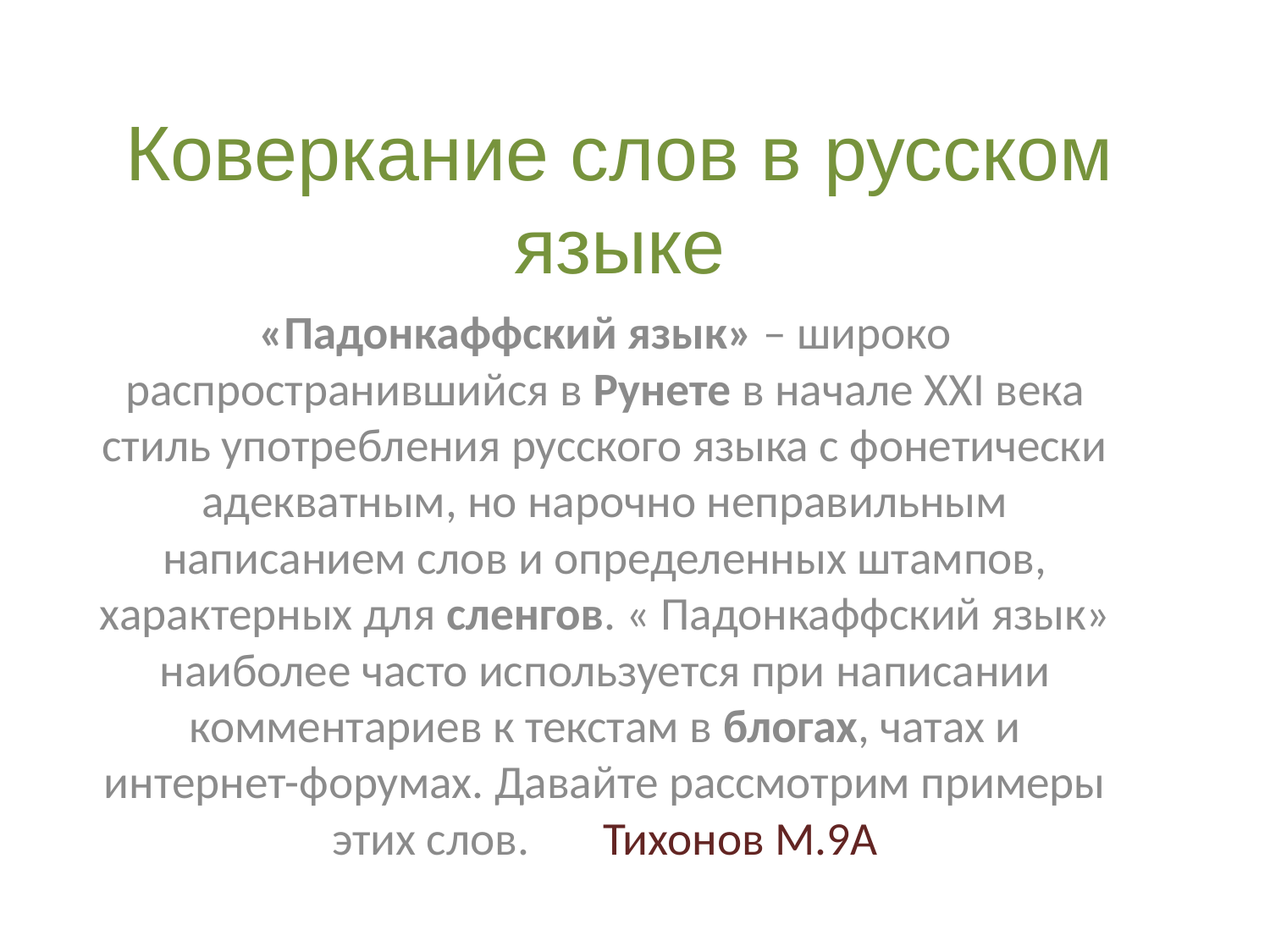

# Коверкание слов в русском языке
«Падонкаффский язык» – широко распространившийся в Рунете в начале XXI века стиль употребления русского языка с фонетически адекватным, но нарочно неправильным написанием слов и определенных штампов, характерных для сленгов. « Падонкаффский язык» наиболее часто используется при написании комментариев к текстам в блогах, чатах и интернет-форумах. Давайте рассмотрим примеры этих слов.       Тихонов М.9А